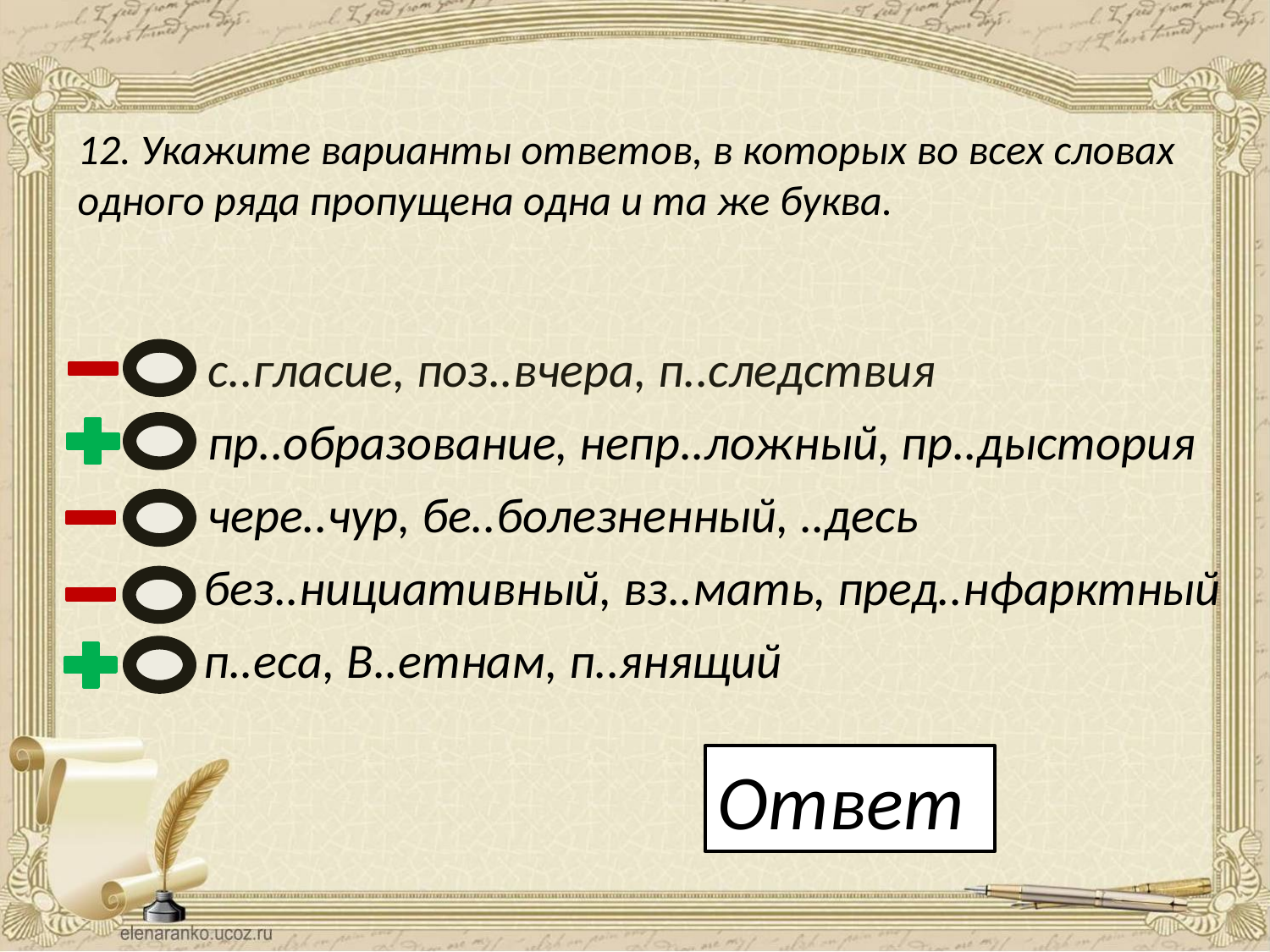

12. Укажите варианты ответов, в которых во всех словах одного ряда пропущена одна и та же буква.
с..гласие, поз..вчера, п..следствия

пр..образование, непр..ложный, пр..дыстория

чере..чур, бе..болезненный, ..десь

без..нициативный, вз..мать, пред..нфарктный

п..еса, В..етнам, п..янящий

Ответ